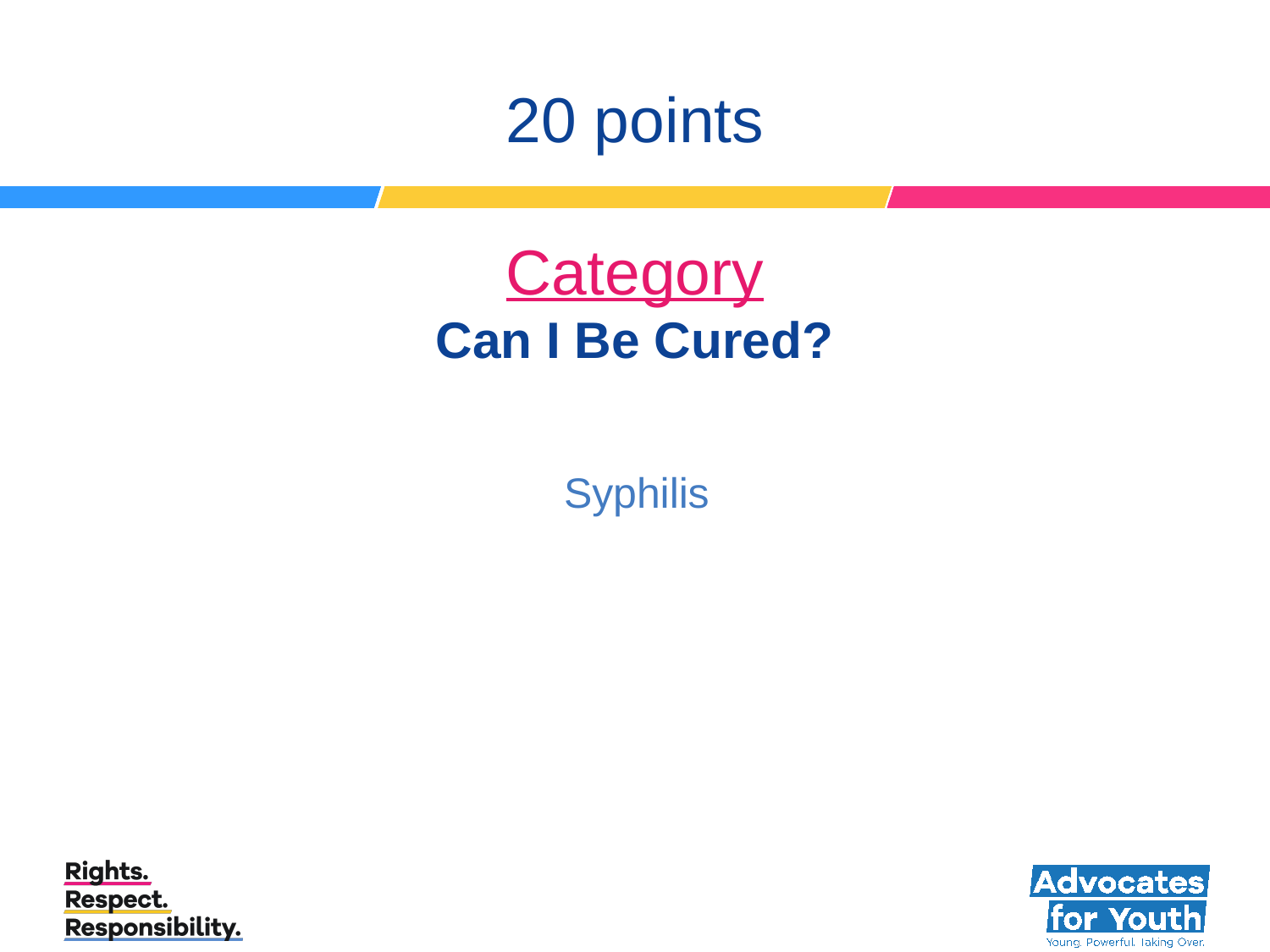

# 20 points Category Can I Be Cured?
Syphilis